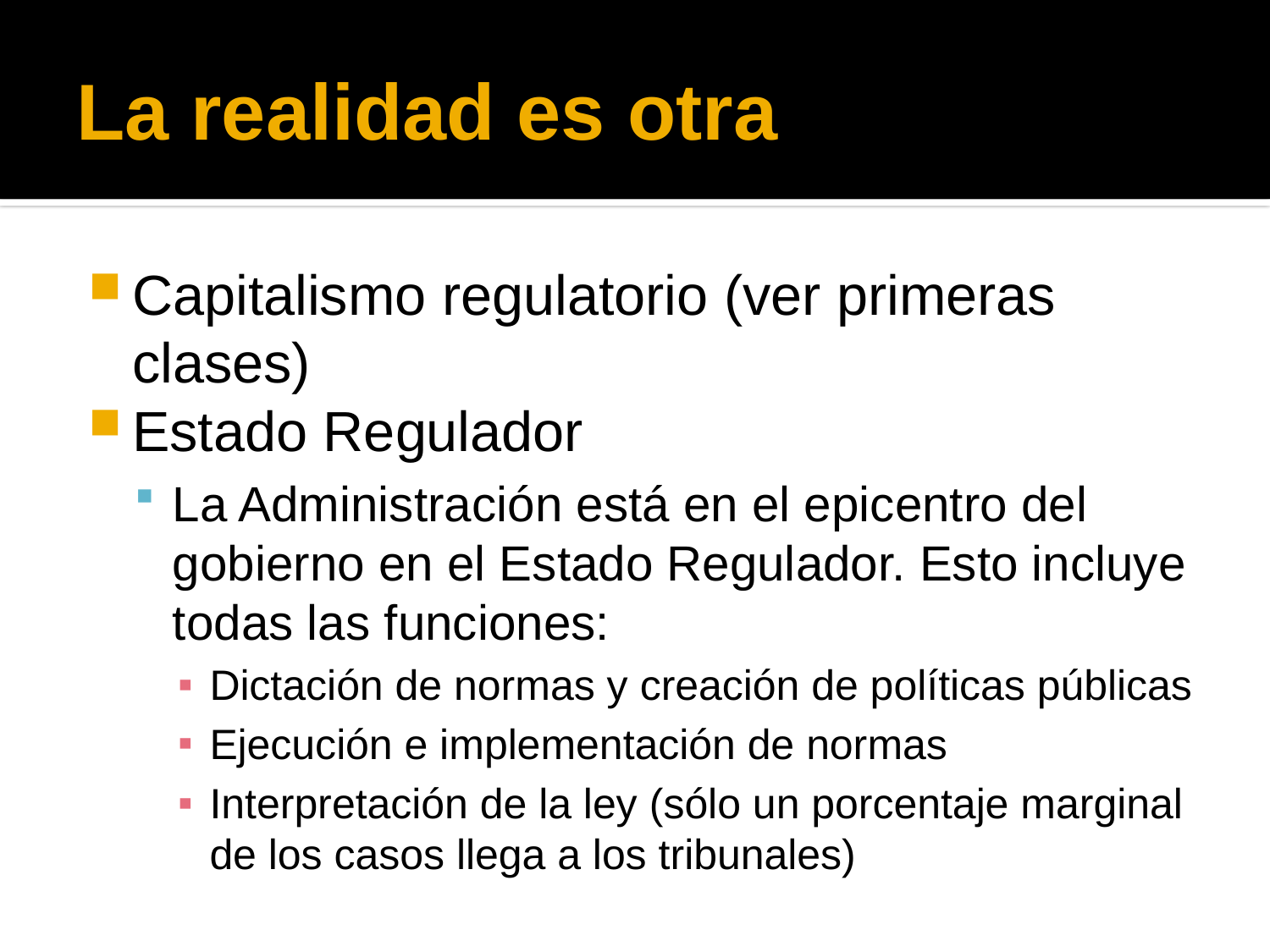

# La realidad es otra
Capitalismo regulatorio (ver primeras clases)
Estado Regulador
La Administración está en el epicentro del gobierno en el Estado Regulador. Esto incluye todas las funciones:
Dictación de normas y creación de políticas públicas
Ejecución e implementación de normas
Interpretación de la ley (sólo un porcentaje marginal de los casos llega a los tribunales)